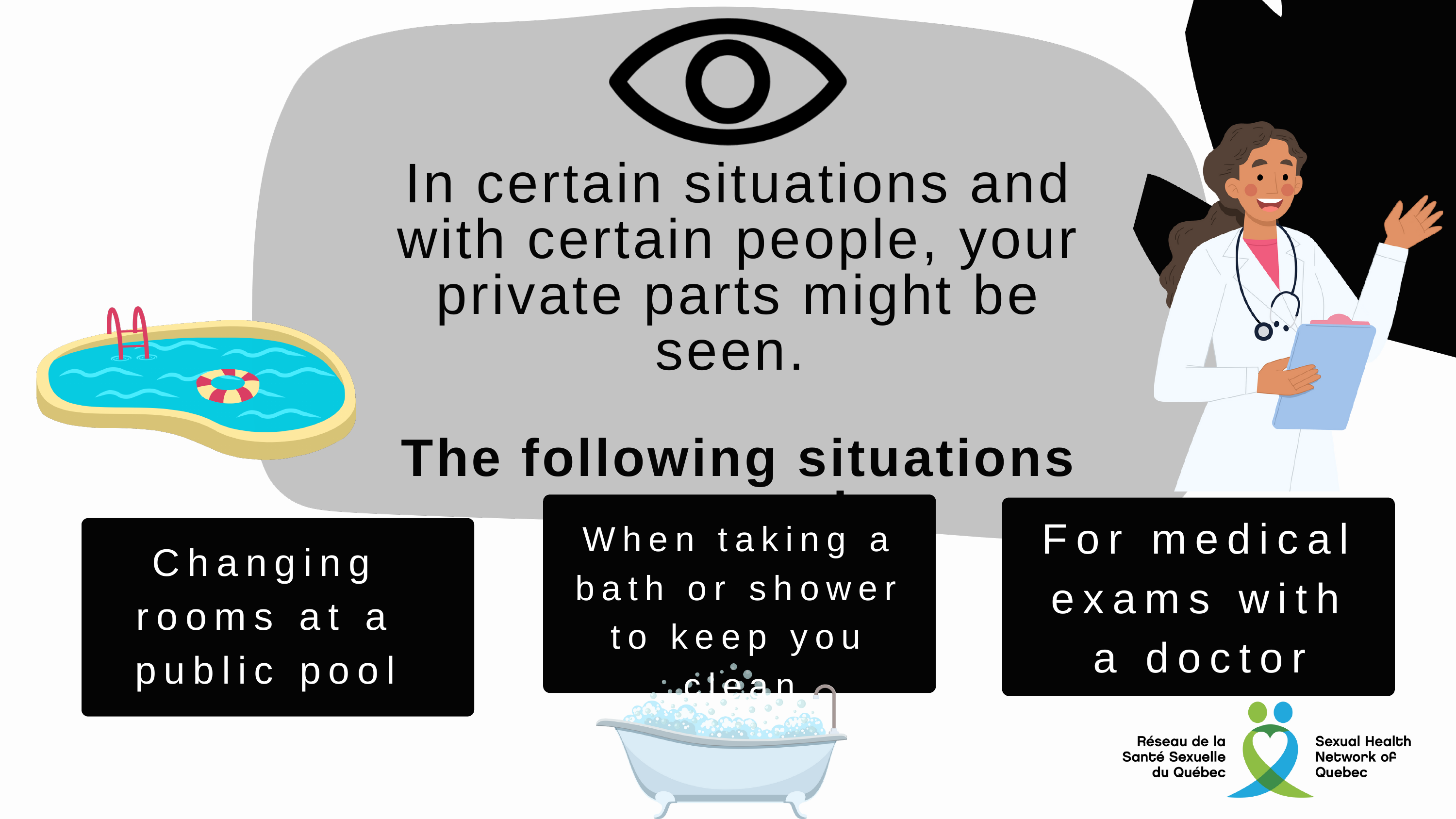

In certain situations and with certain people, your private parts might be seen.

The following situations are examples:

For medical exams with a doctor
When taking a bath or shower to keep you clean

Changing rooms at a public pool